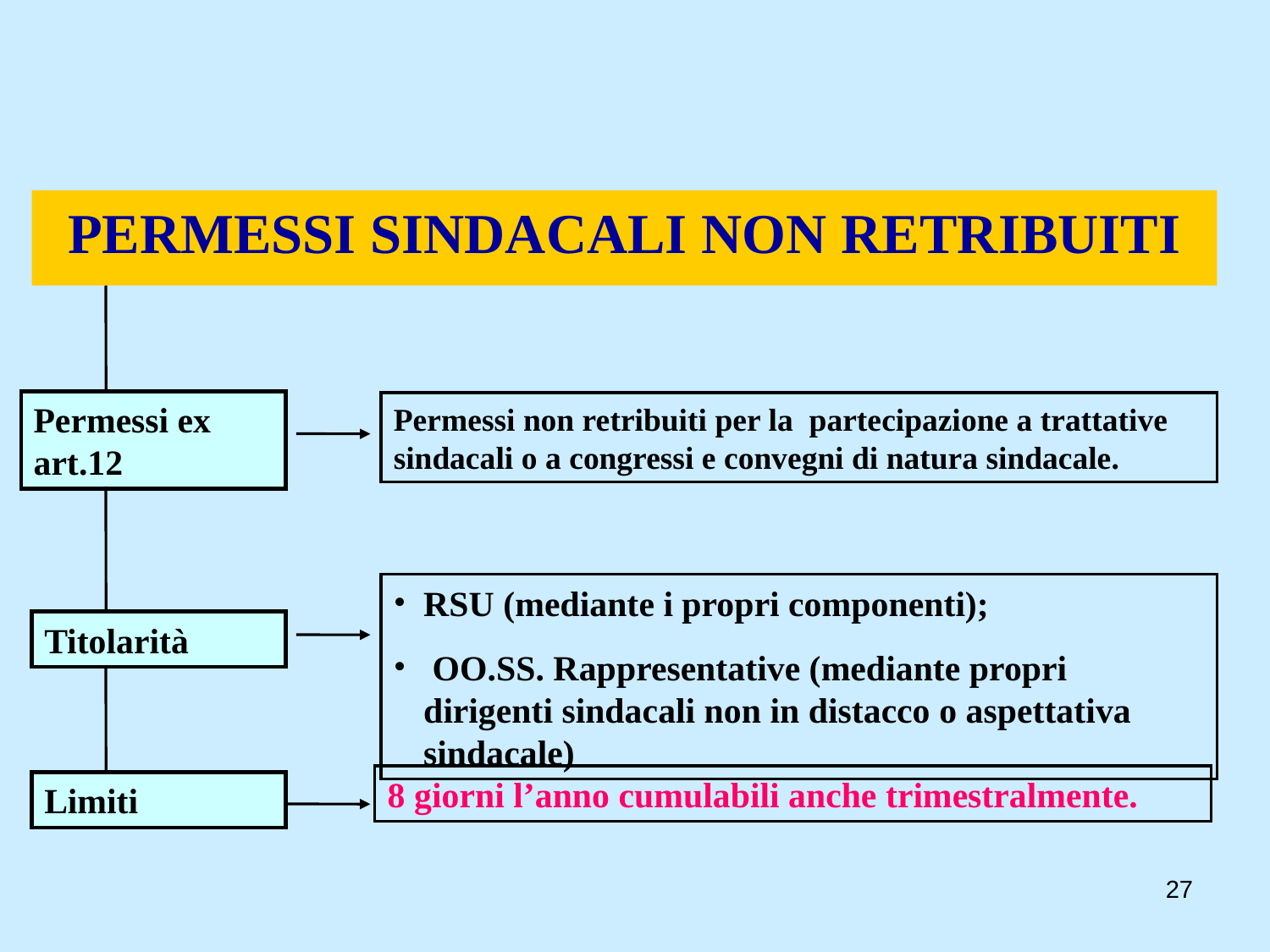

PERMESSI SINDACALI NON RETRIBUITI

Permessi ex art.12
Permessi non retribuiti per la  partecipazione a trattative sindacali o a congressi e convegni di natura sindacale.

RSU (mediante i propri componenti);
 OO.SS. Rappresentative (mediante propri dirigenti sindacali non in distacco o aspettativa sindacale)‏
Titolarità

8 giorni l’anno cumulabili anche trimestralmente.
Limiti

27